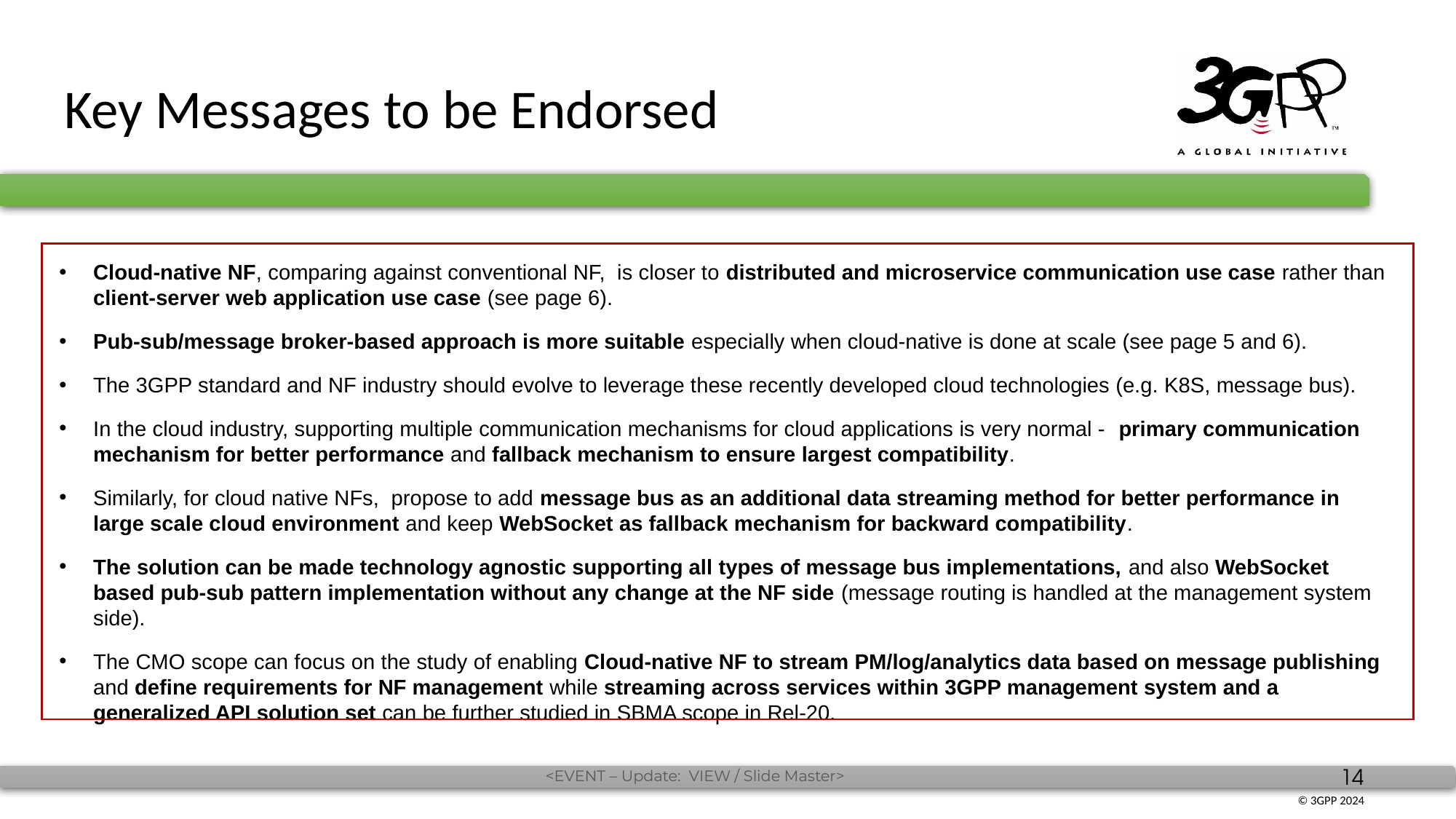

# Key Messages to be Endorsed

Cloud-native NF, comparing against conventional NF,  is closer to distributed and microservice communication use case rather than client-server web application use case (see page 6).
Pub-sub/message broker-based approach is more suitable especially when cloud-native is done at scale (see page 5 and 6).
The 3GPP standard and NF industry should evolve to leverage these recently developed cloud technologies (e.g. K8S, message bus).
In the cloud industry, supporting multiple communication mechanisms for cloud applications is very normal -  primary communication mechanism for better performance and fallback mechanism to ensure largest compatibility.
Similarly, for cloud native NFs,  propose to add message bus as an additional data streaming method for better performance in large scale cloud environment and keep WebSocket as fallback mechanism for backward compatibility.
The solution can be made technology agnostic supporting all types of message bus implementations, and also WebSocket based pub-sub pattern implementation without any change at the NF side (message routing is handled at the management system side).
The CMO scope can focus on the study of enabling Cloud-native NF to stream PM/log/analytics data based on message publishing and define requirements for NF management while streaming across services within 3GPP management system and a generalized API solution set can be further studied in SBMA scope in Rel-20.